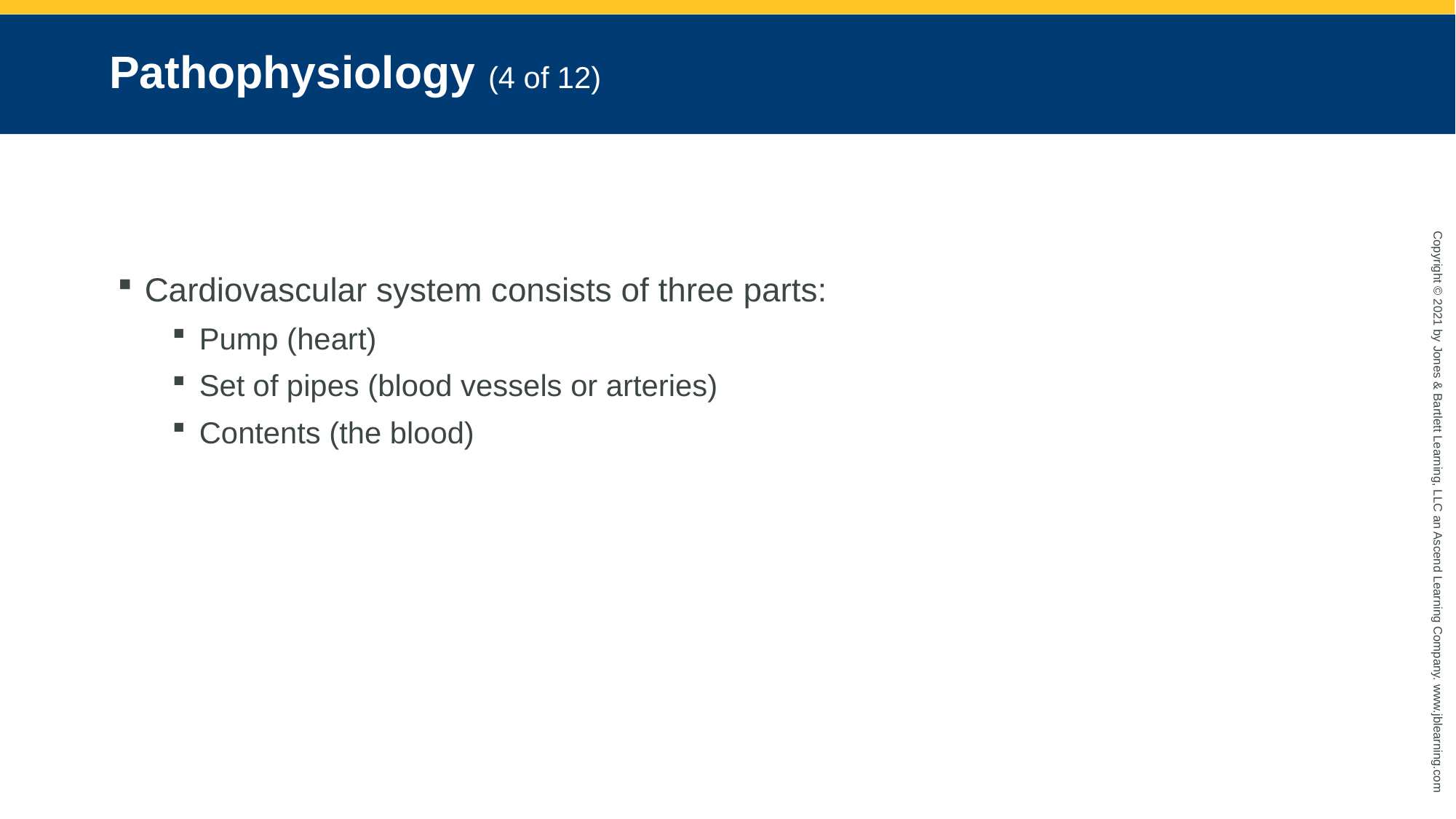

# Pathophysiology (4 of 12)
Cardiovascular system consists of three parts:
Pump (heart)
Set of pipes (blood vessels or arteries)
Contents (the blood)